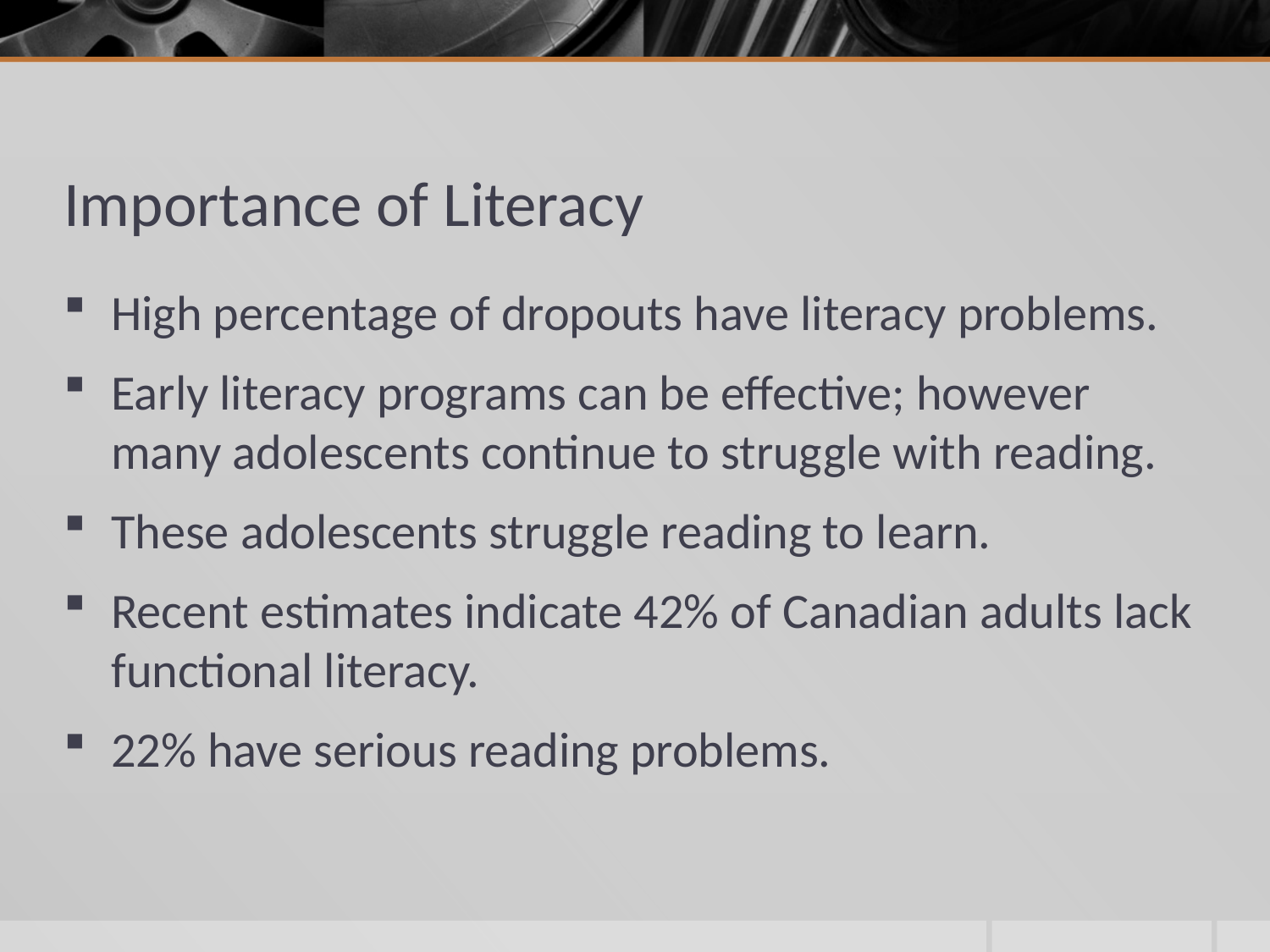

# Importance of Literacy
High percentage of dropouts have literacy problems.
Early literacy programs can be effective; however many adolescents continue to struggle with reading.
These adolescents struggle reading to learn.
Recent estimates indicate 42% of Canadian adults lack functional literacy.
22% have serious reading problems.